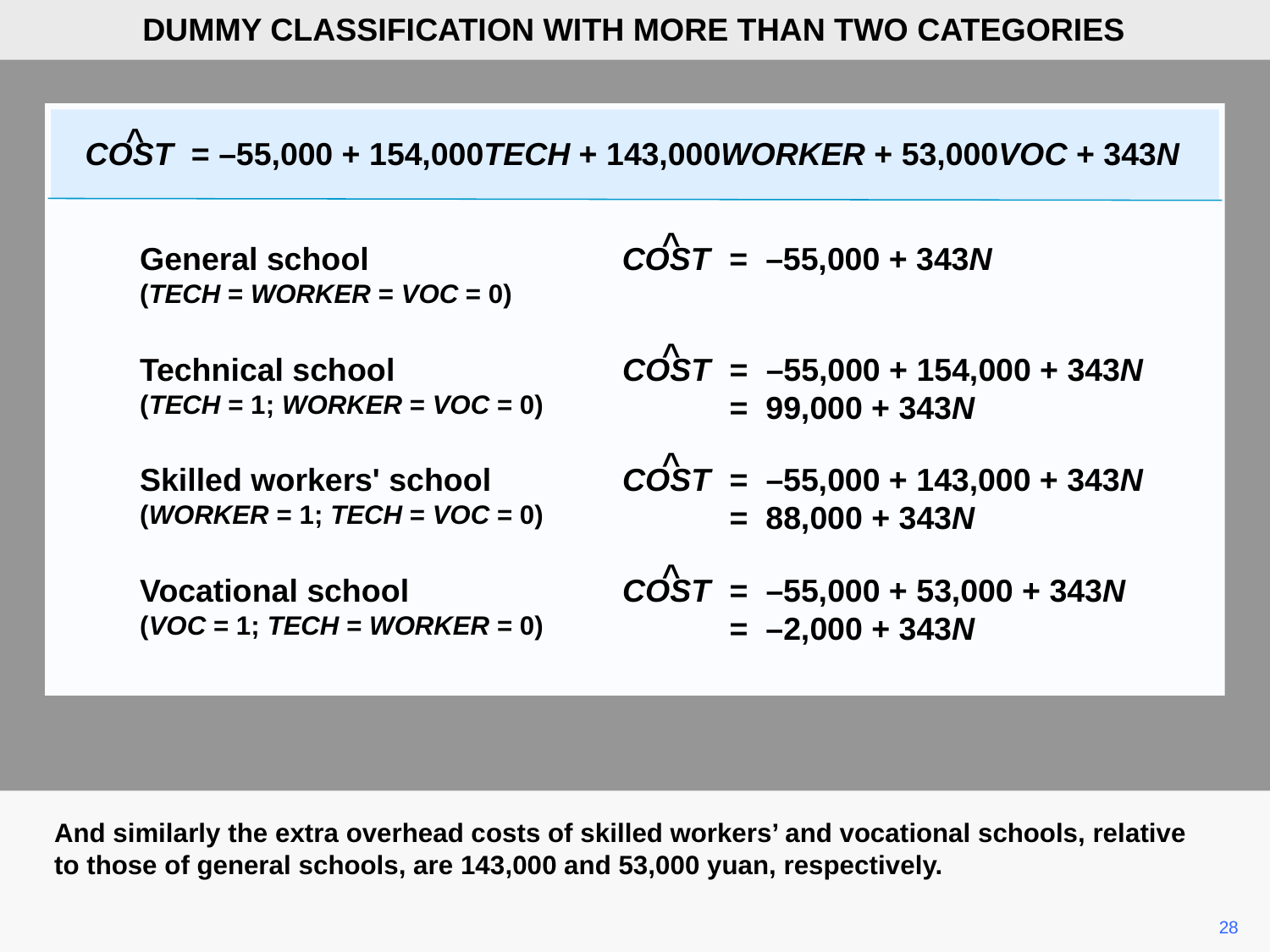

DUMMY CLASSIFICATION WITH MORE THAN TWO CATEGORIES

^
COST  = –55,000 + 154,000TECH + 143,000WORKER + 53,000VOC + 343N

^
COST	=  –55,000 + 343N
General school
(TECH = WORKER = VOC = 0)
^
Technical school
(TECH = 1; WORKER = VOC = 0)
COST	=  –55,000 + 154,000 + 343N
	=  99,000 + 343N
^
Skilled workers' school
(WORKER = 1; TECH = VOC = 0)
COST	=  –55,000 + 143,000 + 343N
	=  88,000 + 343N
^
Vocational school
(VOC = 1; TECH = WORKER = 0)
COST	=  –55,000 + 53,000 + 343N
	=  –2,000 + 343N

And similarly the extra overhead costs of skilled workers’ and vocational schools, relative to those of general schools, are 143,000 and 53,000 yuan, respectively.
28